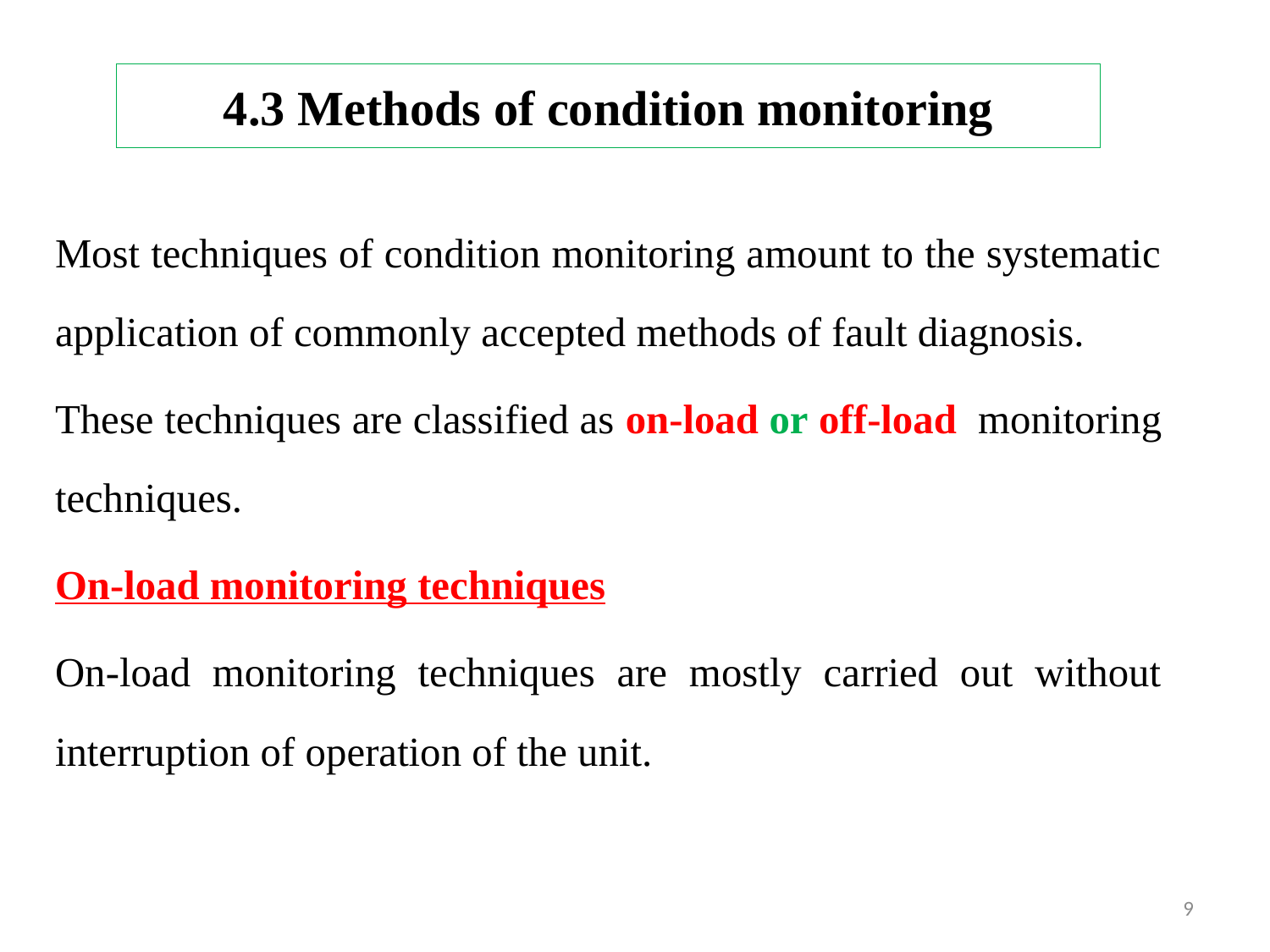

# 4.3 Methods of condition monitoring
Most techniques of condition monitoring amount to the systematic application of commonly accepted methods of fault diagnosis.
These techniques are classified as on-load or off-load  monitoring techniques.
On-load monitoring techniques
On-load monitoring techniques are mostly carried out without interruption of operation of the unit.
9